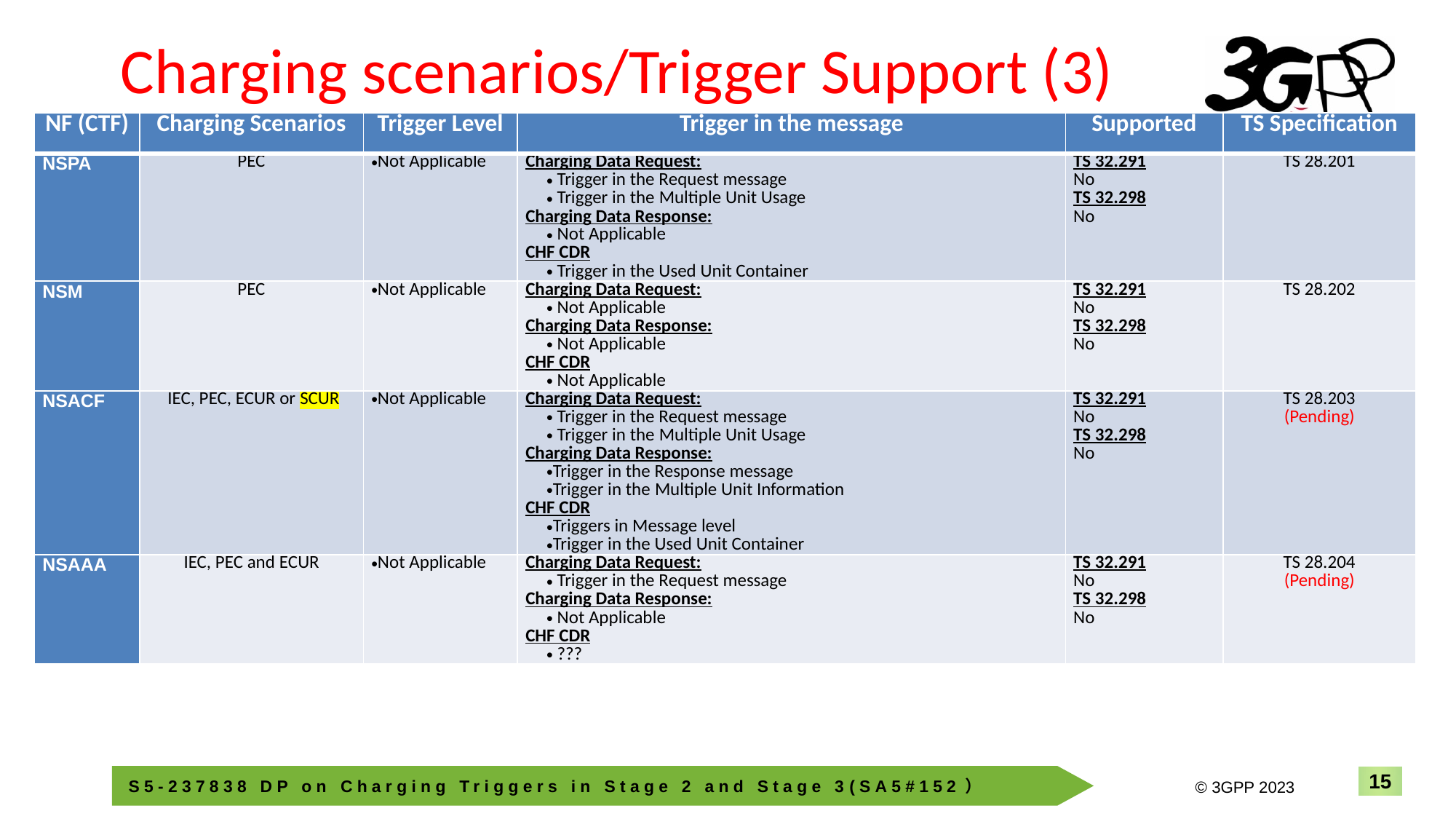

# Charging scenarios/Trigger Support (3)
| NF (CTF) | Charging Scenarios | Trigger Level | Trigger in the message | Supported | TS Specification |
| --- | --- | --- | --- | --- | --- |
| NSPA | PEC | Not Applicable | Charging Data Request: Trigger in the Request message Trigger in the Multiple Unit Usage Charging Data Response: Not Applicable CHF CDR Trigger in the Used Unit Container | TS 32.291 No TS 32.298 No | TS 28.201 |
| NSM | PEC | Not Applicable | Charging Data Request: Not Applicable Charging Data Response: Not Applicable CHF CDR Not Applicable | TS 32.291 No TS 32.298 No | TS 28.202 |
| NSACF | IEC, PEC, ECUR or SCUR | Not Applicable | Charging Data Request: Trigger in the Request message Trigger in the Multiple Unit Usage Charging Data Response: Trigger in the Response message Trigger in the Multiple Unit Information CHF CDR Triggers in Message level Trigger in the Used Unit Container | TS 32.291 No TS 32.298 No | TS 28.203 (Pending) |
| NSAAA | IEC, PEC and ECUR | Not Applicable | Charging Data Request: Trigger in the Request message Charging Data Response: Not Applicable CHF CDR ??? | TS 32.291 No TS 32.298 No | TS 28.204 (Pending) |